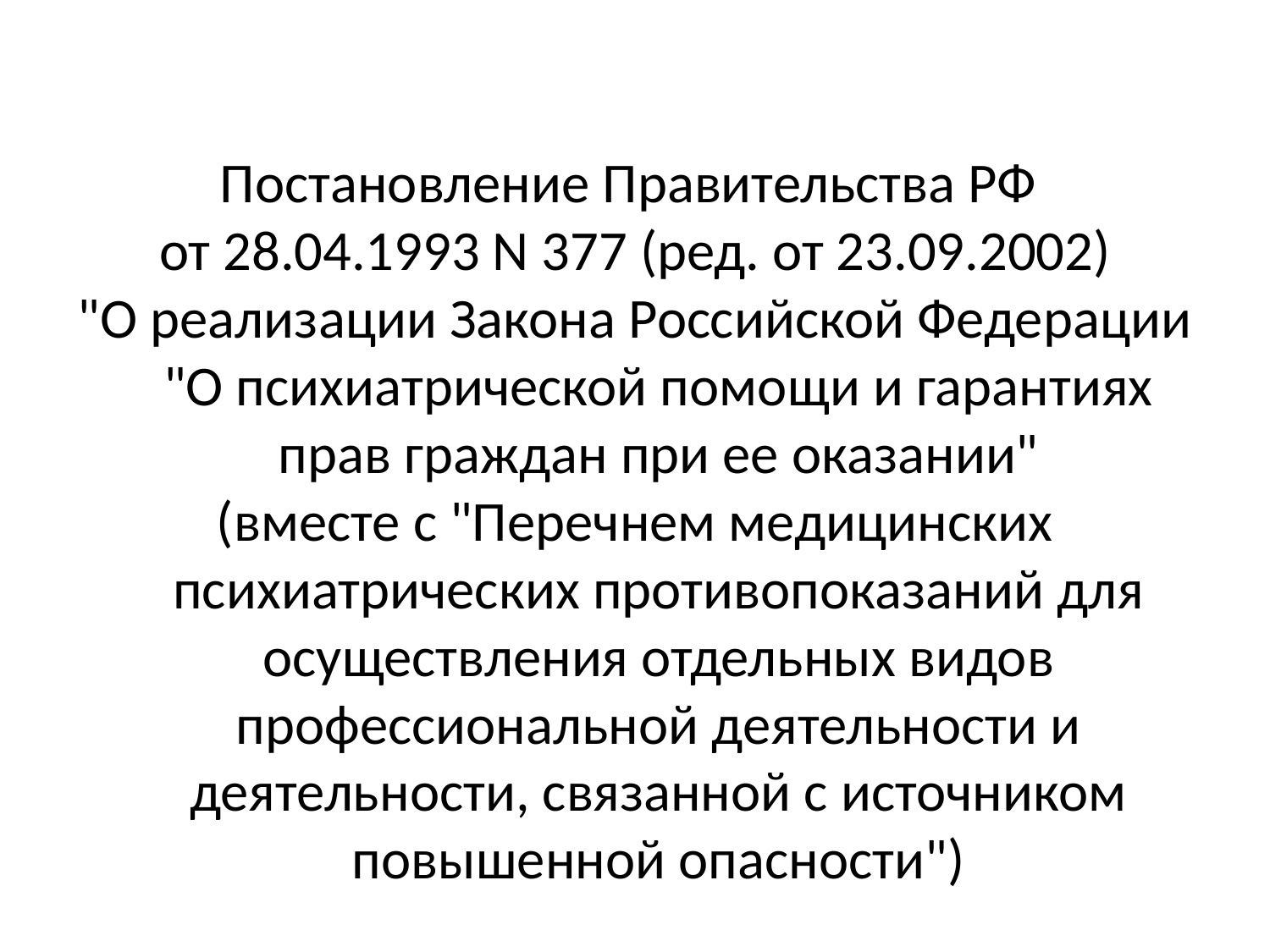

Постановление Правительства РФ
от 28.04.1993 N 377 (ред. от 23.09.2002)
"О реализации Закона Российской Федерации "О психиатрической помощи и гарантиях прав граждан при ее оказании"
(вместе с "Перечнем медицинских психиатрических противопоказаний для осуществления отдельных видов профессиональной деятельности и деятельности, связанной с источником повышенной опасности")